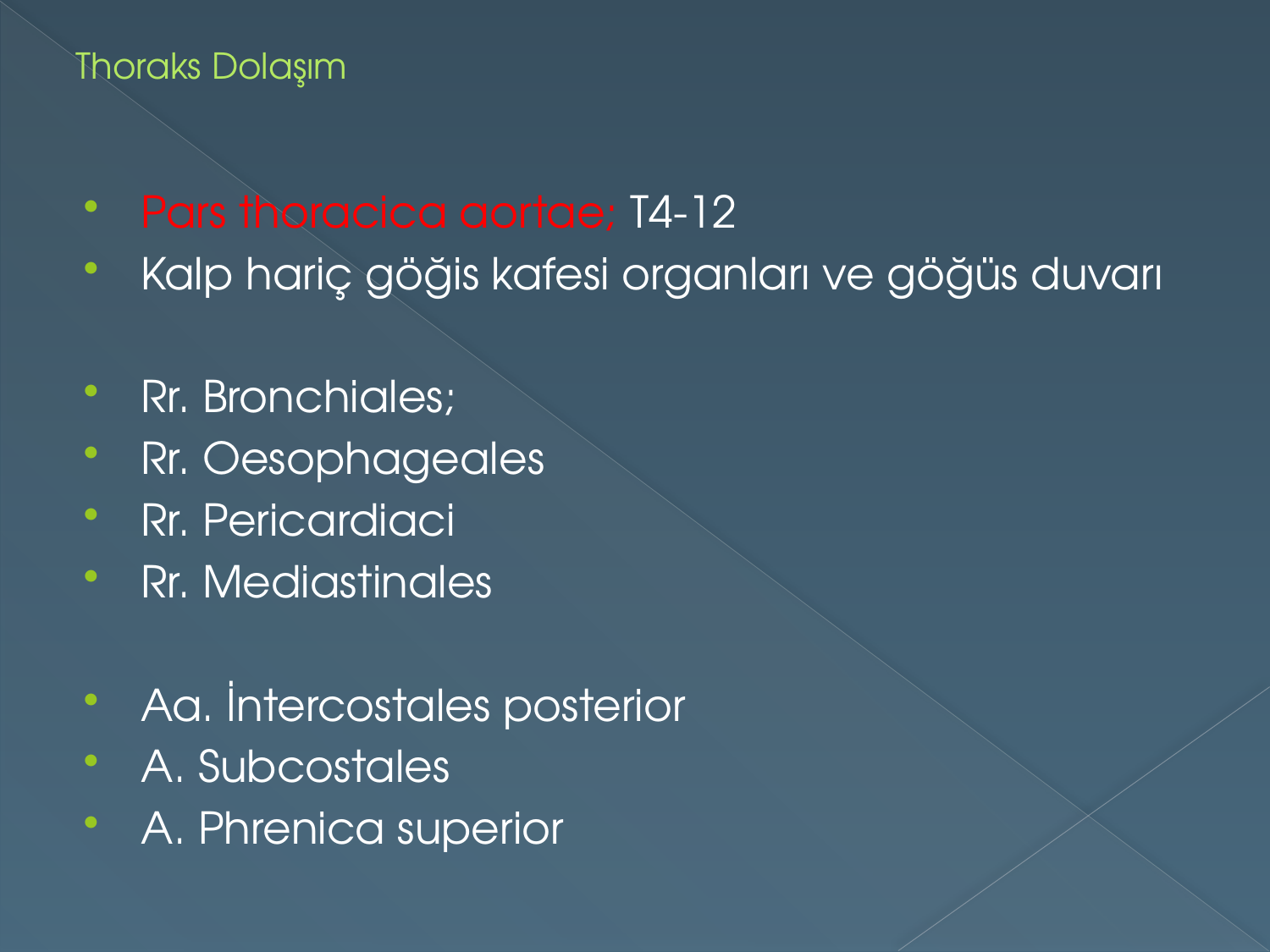

# Thoraks Dolaşım

Pars thoracica aortae; T4-12
Kalp hariç göğis kafesi organları ve göğüs duvarı

Rr. Bronchiales;
Rr. Oesophageales
Rr. Pericardiaci
Rr. Mediastinales

Aa. İntercostales posterior
A. Subcostales
A. Phrenica superior